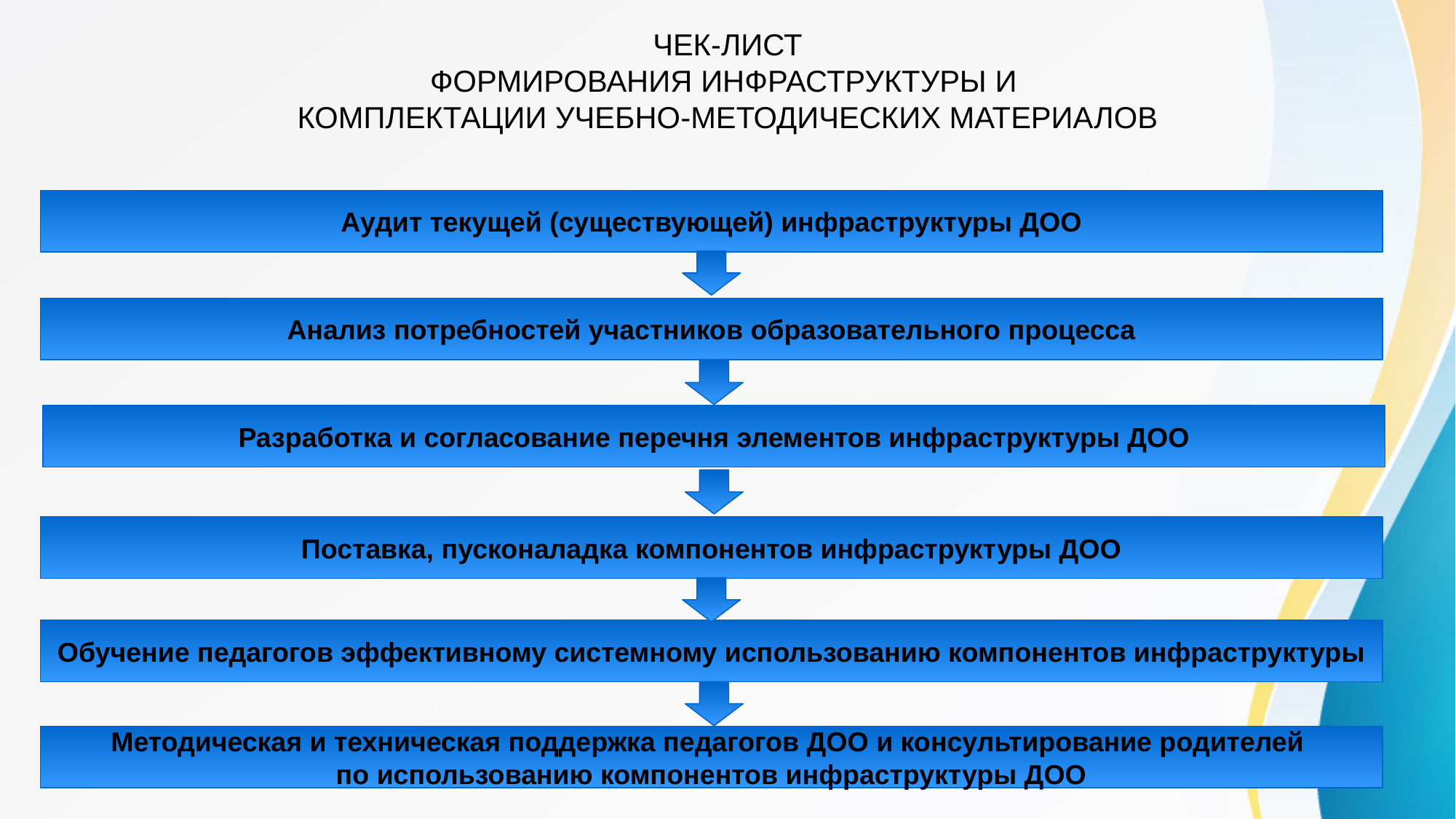

# ЧЕК-ЛИСТ ФОРМИРОВАНИЯ ИНФРАСТРУКТУРЫ И КОМПЛЕКТАЦИИ УЧЕБНО-МЕТОДИЧЕСКИХ МАТЕРИАЛОВ
Аудит текущей (существующей) инфраструктуры ДОО

Анализ потребностей участников образовательного процесса

Разработка и согласование перечня элементов инфраструктуры ДОО

Поставка, пусконаладка компонентов инфраструктуры ДОО

Обучение педагогов эффективному системному использованию компонентов инфраструктуры

Методическая и техническая поддержка педагогов ДОО и консультирование родителей
по использованию компонентов инфраструктуры ДОО